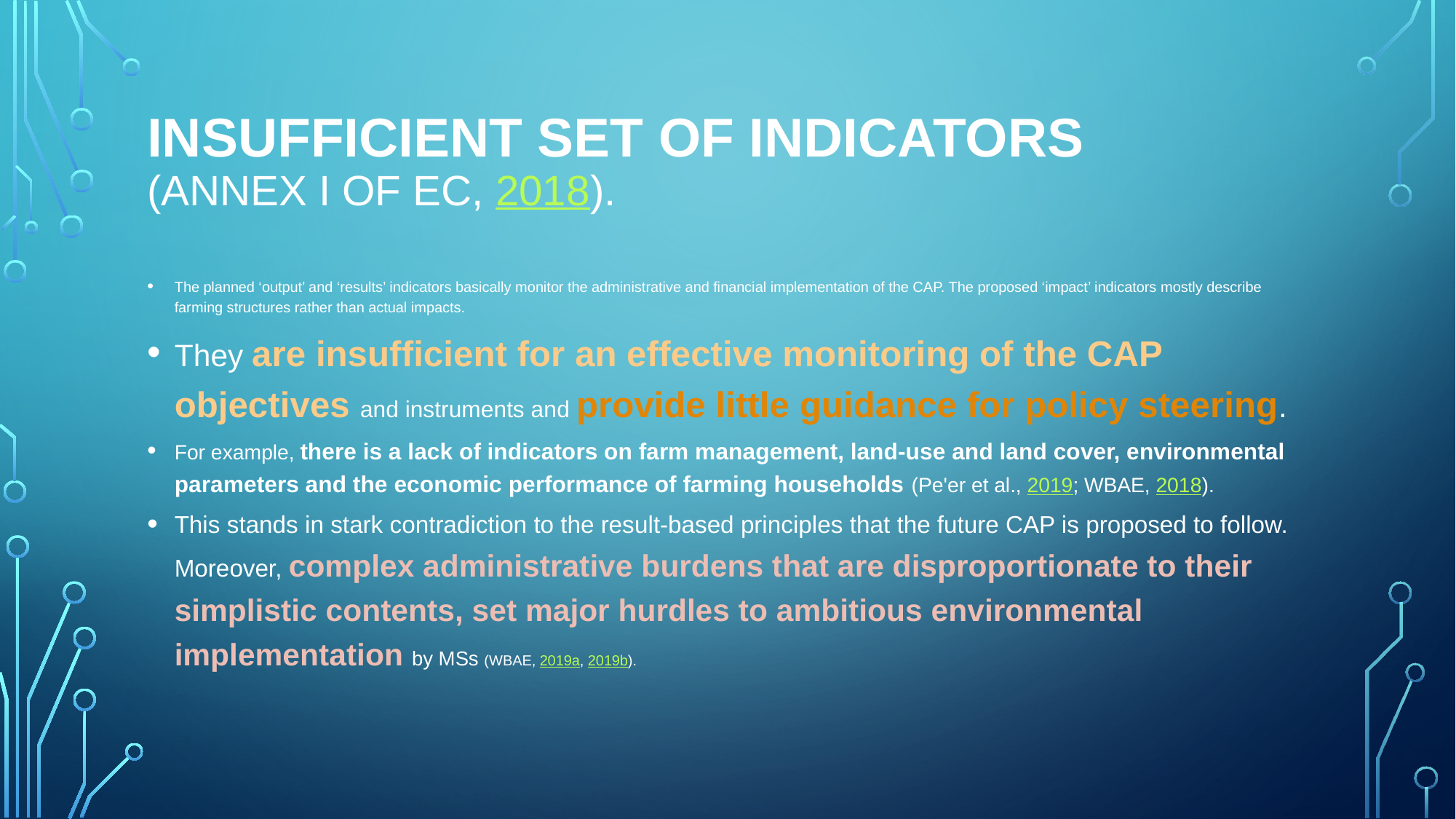

# Insufficient set of indicators  (Annex I of EC, 2018).
The planned ‘output’ and ‘results’ indicators basically monitor the administrative and financial implementation of the CAP. The proposed ‘impact’ indicators mostly describe farming structures rather than actual impacts.
They are insufficient for an effective monitoring of the CAP objectives and instruments and provide little guidance for policy steering.
For example, there is a lack of indicators on farm management, land-use and land cover, environmental parameters and the economic performance of farming households (Pe'er et al., 2019; WBAE, 2018).
This stands in stark contradiction to the result-based principles that the future CAP is proposed to follow. Moreover, complex administrative burdens that are disproportionate to their simplistic contents, set major hurdles to ambitious environmental implementation by MSs (WBAE, 2019a, 2019b).